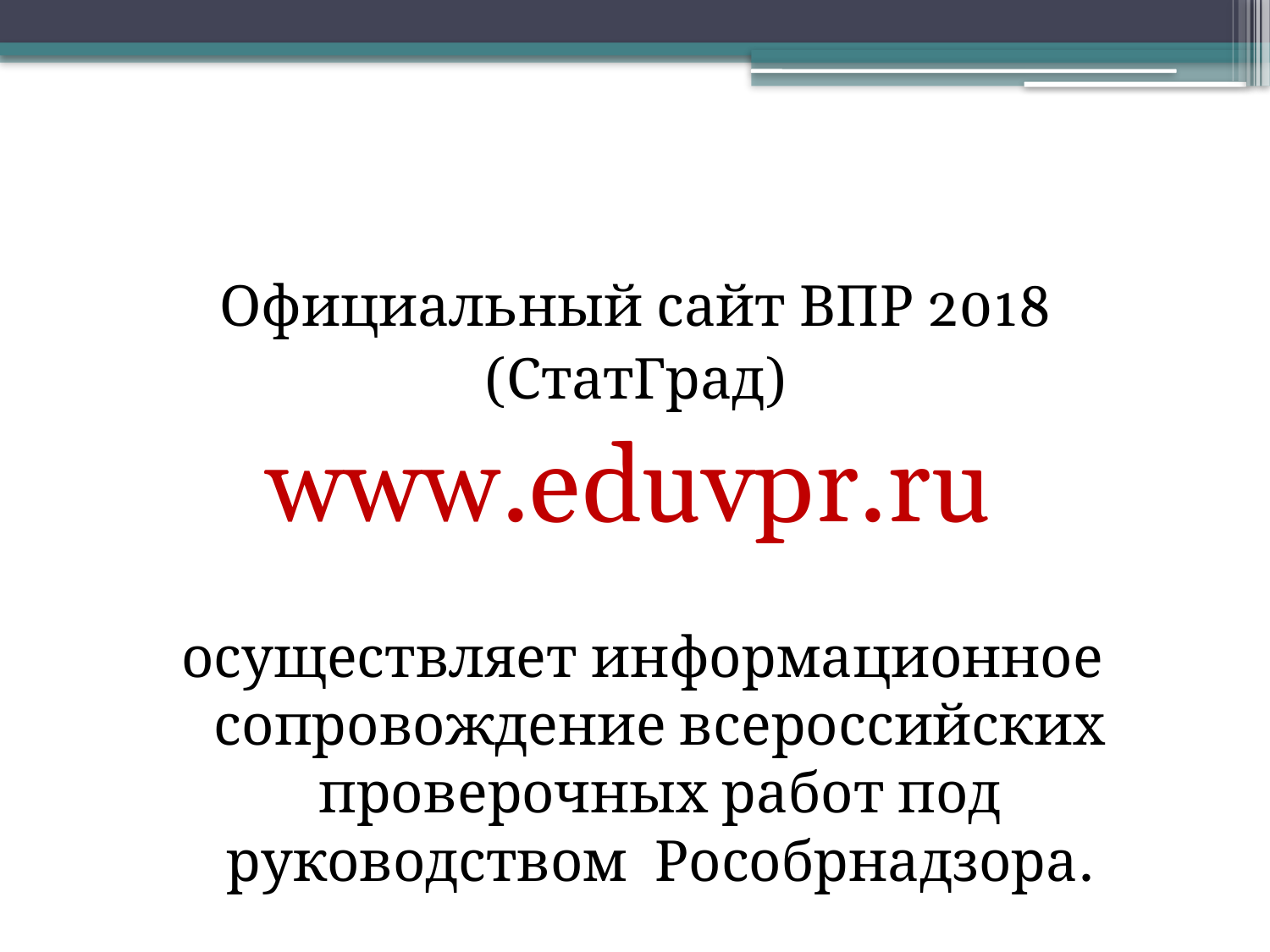

Официальный сайт ВПР 2018
(СтатГрад)
www.eduvpr.ru

осуществляет информационное сопровождение всероссийских проверочных работ под руководством  Рособрнадзора.